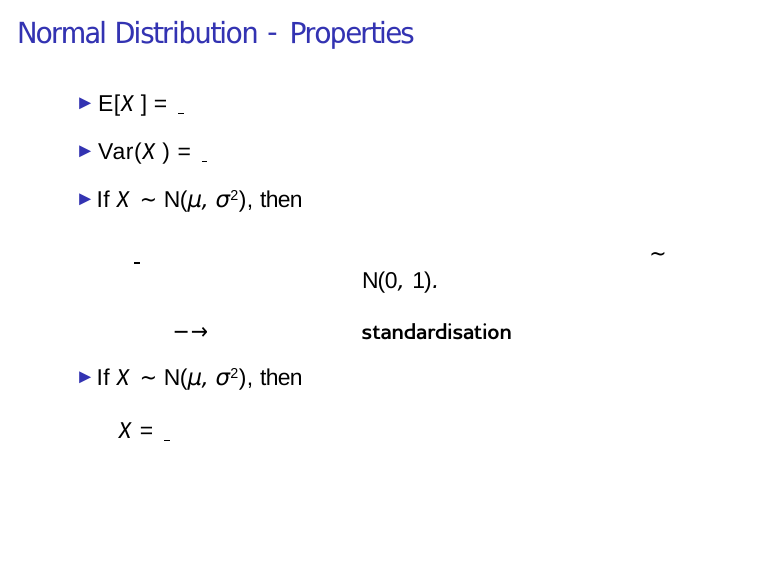

# Normal Distribution - Properties
►  E[X ] =
►  Var(X ) =
► If X ∼ N(µ, σ2), then
 	∼ N(0, 1).
−→	standardisation
► If X ∼ N(µ, σ2), then
X =